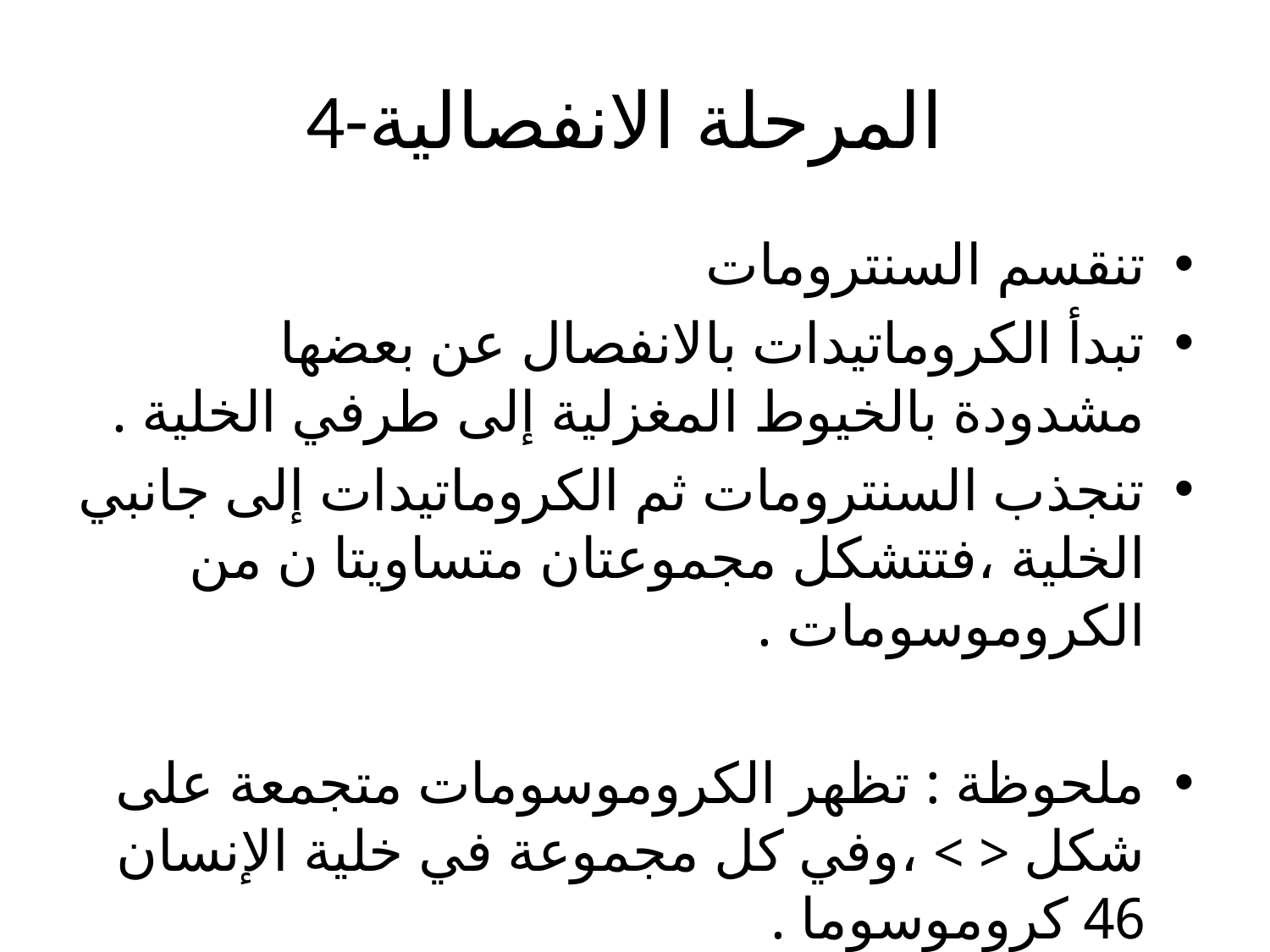

# 4-المرحلة الانفصالية
تنقسم السنترومات
تبدأ الكروماتيدات بالانفصال عن بعضها مشدودة بالخيوط المغزلية إلى طرفي الخلية .
تنجذب السنترومات ثم الكروماتيدات إلى جانبي الخلية ،فتتشكل مجموعتان متساويتا ن من الكروموسومات .

ملحوظة : تظهر الكروموسومات متجمعة على شكل < > ،وفي كل مجموعة في خلية الإنسان 46 كروموسوما .